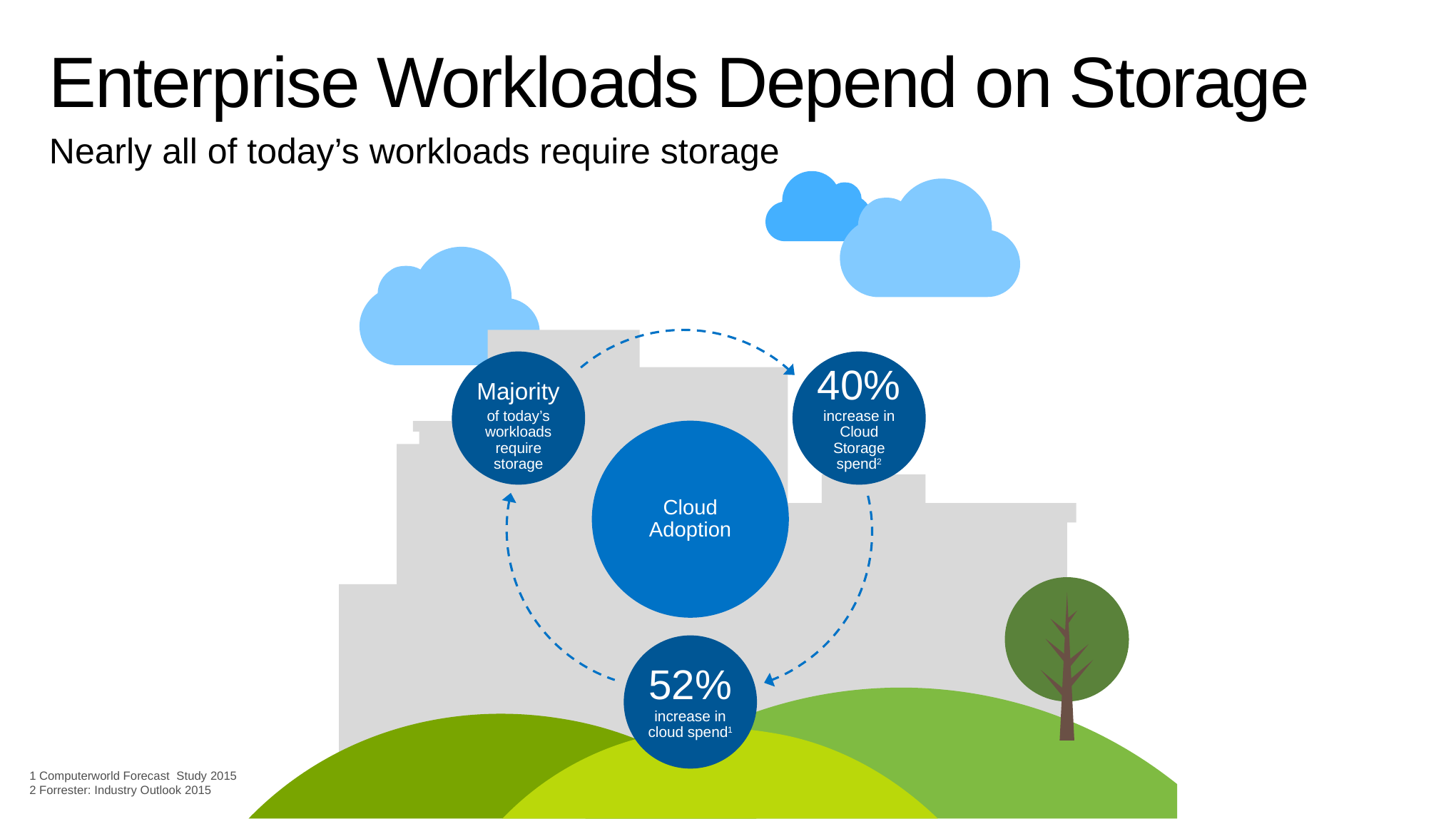

# Enterprise Workloads Depend on Storage
Nearly all of today’s workloads require storage

Majority of today’s workloads require storage
40% increase in Cloud Storage spend2

Cloud Adoption
52% increase in cloud spend1

1 Computerworld Forecast  Study 2015
2 Forrester: Industry Outlook 2015